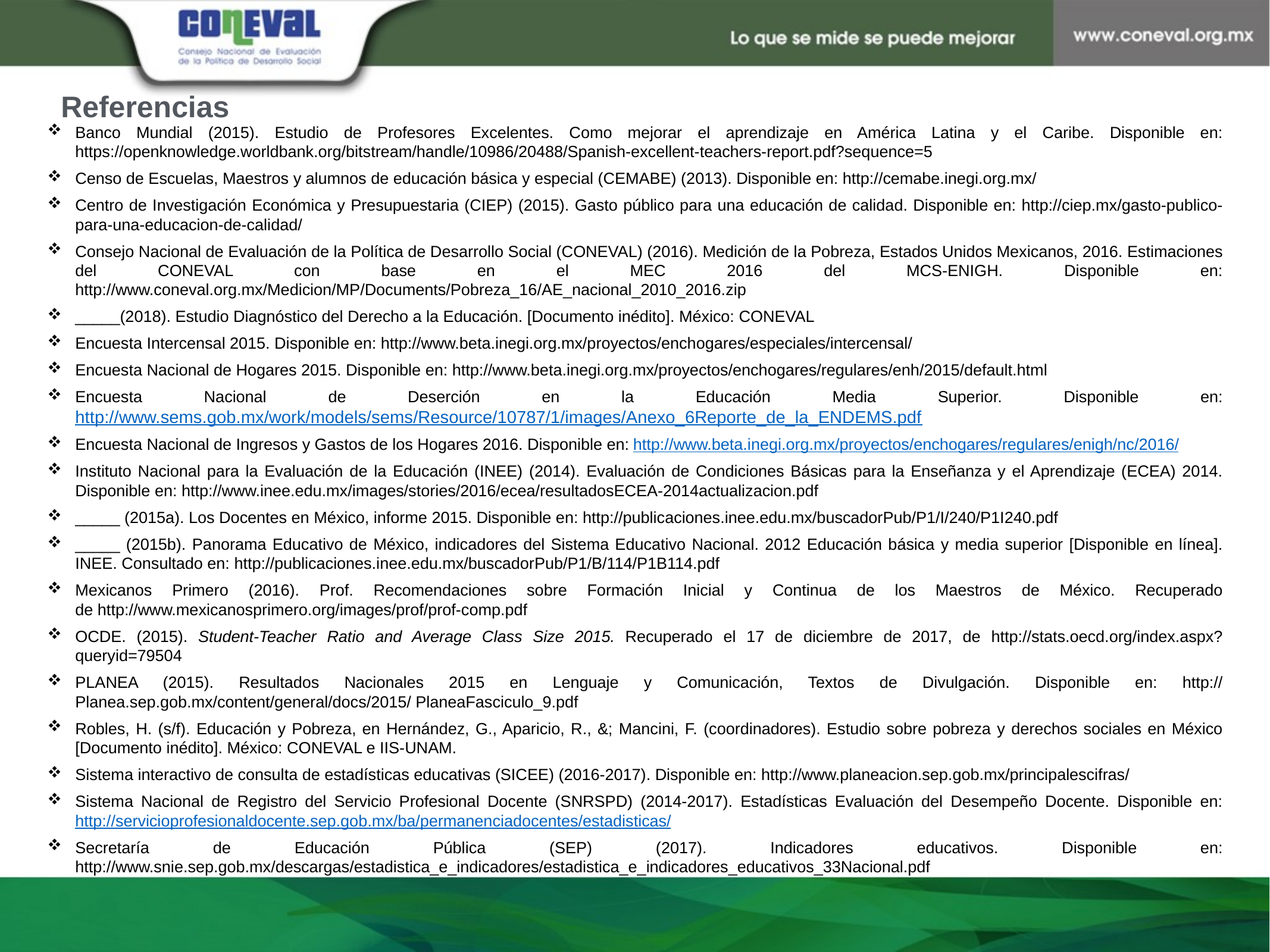

Referencias
Banco Mundial (2015). Estudio de Profesores Excelentes. Como mejorar el aprendizaje en América Latina y el Caribe. Disponible en: https://openknowledge.worldbank.org/bitstream/handle/10986/20488/Spanish-excellent-teachers-report.pdf?sequence=5
Censo de Escuelas, Maestros y alumnos de educación básica y especial (CEMABE) (2013). Disponible en: http://cemabe.inegi.org.mx/
Centro de Investigación Económica y Presupuestaria (CIEP) (2015). Gasto público para una educación de calidad. Disponible en: http://ciep.mx/gasto-publico-para-una-educacion-de-calidad/
Consejo Nacional de Evaluación de la Política de Desarrollo Social (CONEVAL) (2016). Medición de la Pobreza, Estados Unidos Mexicanos, 2016. Estimaciones del CONEVAL con base en el MEC 2016 del MCS-ENIGH. Disponible en: http://www.coneval.org.mx/Medicion/MP/Documents/Pobreza_16/AE_nacional_2010_2016.zip
_____(2018). Estudio Diagnóstico del Derecho a la Educación. [Documento inédito]. México: CONEVAL
Encuesta Intercensal 2015. Disponible en: http://www.beta.inegi.org.mx/proyectos/enchogares/especiales/intercensal/
Encuesta Nacional de Hogares 2015. Disponible en: http://www.beta.inegi.org.mx/proyectos/enchogares/regulares/enh/2015/default.html
Encuesta Nacional de Deserción en la Educación Media Superior. Disponible en: http://www.sems.gob.mx/work/models/sems/Resource/10787/1/images/Anexo_6Reporte_de_la_ENDEMS.pdf
Encuesta Nacional de Ingresos y Gastos de los Hogares 2016. Disponible en: http://www.beta.inegi.org.mx/proyectos/enchogares/regulares/enigh/nc/2016/
Instituto Nacional para la Evaluación de la Educación (INEE) (2014). Evaluación de Condiciones Básicas para la Enseñanza y el Aprendizaje (ECEA) 2014. Disponible en: http://www.inee.edu.mx/images/stories/2016/ecea/resultadosECEA-2014actualizacion.pdf
_____ (2015a). Los Docentes en México, informe 2015. Disponible en: http://publicaciones.inee.edu.mx/buscadorPub/P1/I/240/P1I240.pdf
_____ (2015b). Panorama Educativo de México, indicadores del Sistema Educativo Nacional. 2012 Educación básica y media superior [Disponible en línea]. INEE. Consultado en: http://publicaciones.inee.edu.mx/buscadorPub/P1/B/114/P1B114.pdf
Mexicanos Primero (2016). Prof. Recomendaciones sobre Formación Inicial y Continua de los Maestros de México. Recuperado de http://www.mexicanosprimero.org/images/prof/prof-comp.pdf
OCDE. (2015). Student-Teacher Ratio and Average Class Size 2015. Recuperado el 17 de diciembre de 2017, de http://stats.oecd.org/index.aspx?queryid=79504
PLANEA (2015). Resultados Nacionales 2015 en Lenguaje y Comunicación, Textos de Divulgación. Disponible en: http:// Planea.sep.gob.mx/content/general/docs/2015/ PlaneaFasciculo_9.pdf
Robles, H. (s/f). Educación y Pobreza, en Hernández, G., Aparicio, R., &; Mancini, F. (coordinadores). Estudio sobre pobreza y derechos sociales en México [Documento inédito]. México: CONEVAL e IIS-UNAM.
Sistema interactivo de consulta de estadísticas educativas (SICEE) (2016-2017). Disponible en: http://www.planeacion.sep.gob.mx/principalescifras/
Sistema Nacional de Registro del Servicio Profesional Docente (SNRSPD) (2014-2017). Estadísticas Evaluación del Desempeño Docente. Disponible en: http://servicioprofesionaldocente.sep.gob.mx/ba/permanenciadocentes/estadisticas/
Secretaría de Educación Pública (SEP) (2017). Indicadores educativos. Disponible en: http://www.snie.sep.gob.mx/descargas/estadistica_e_indicadores/estadistica_e_indicadores_educativos_33Nacional.pdf